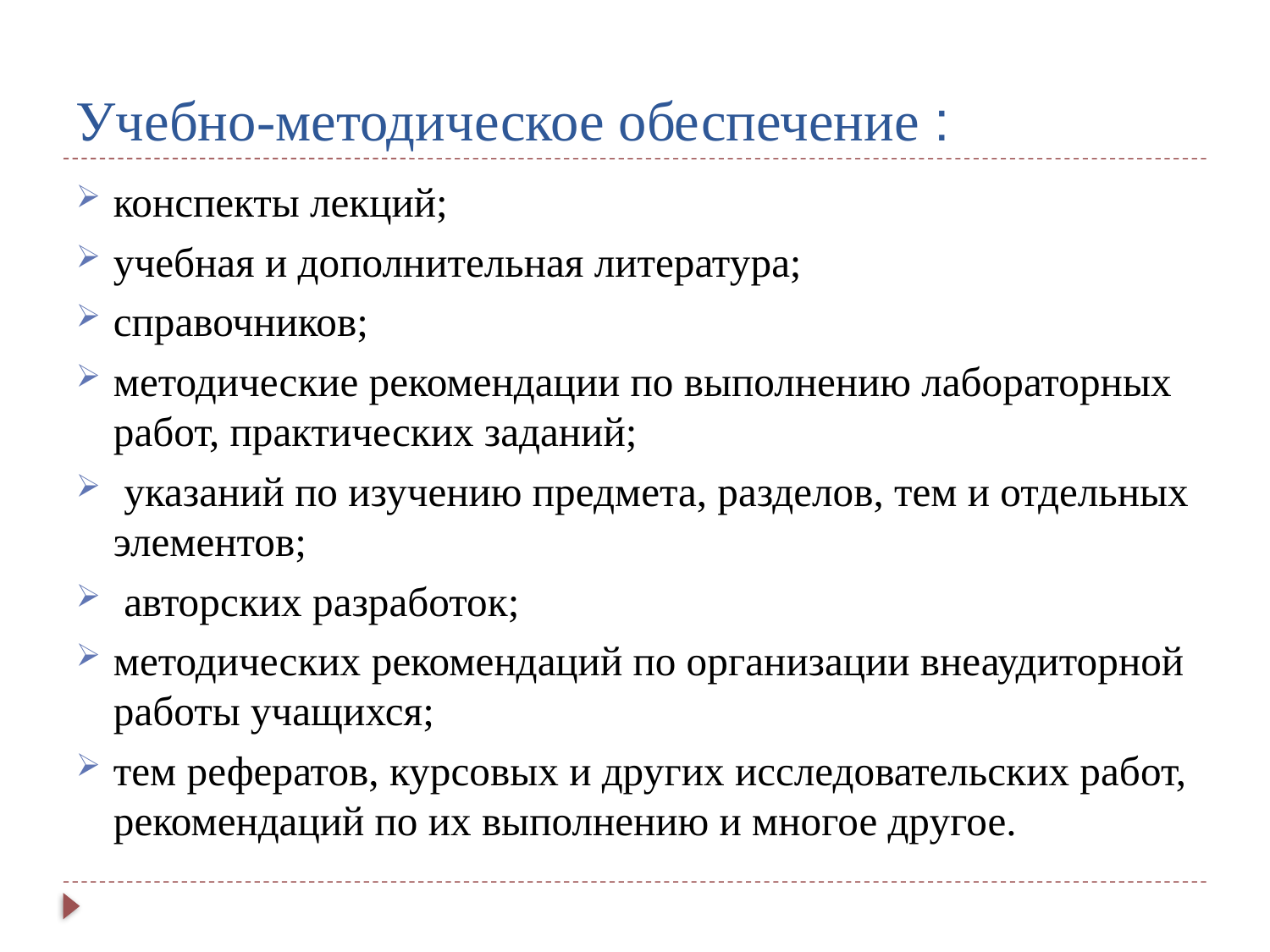

# Учебно-методическое обеспечение :
конспекты лекций;
учебная и дополнительная литература;
справочников;
методические рекомендации по выполнению лабораторных работ, практических заданий;
 указаний по изучению предмета, разделов, тем и отдельных элементов;
 авторских разработок;
методических рекомендаций по организации внеаудиторной работы учащихся;
тем рефератов, курсовых и других исследовательских работ, рекомендаций по их выполнению и многое другое.